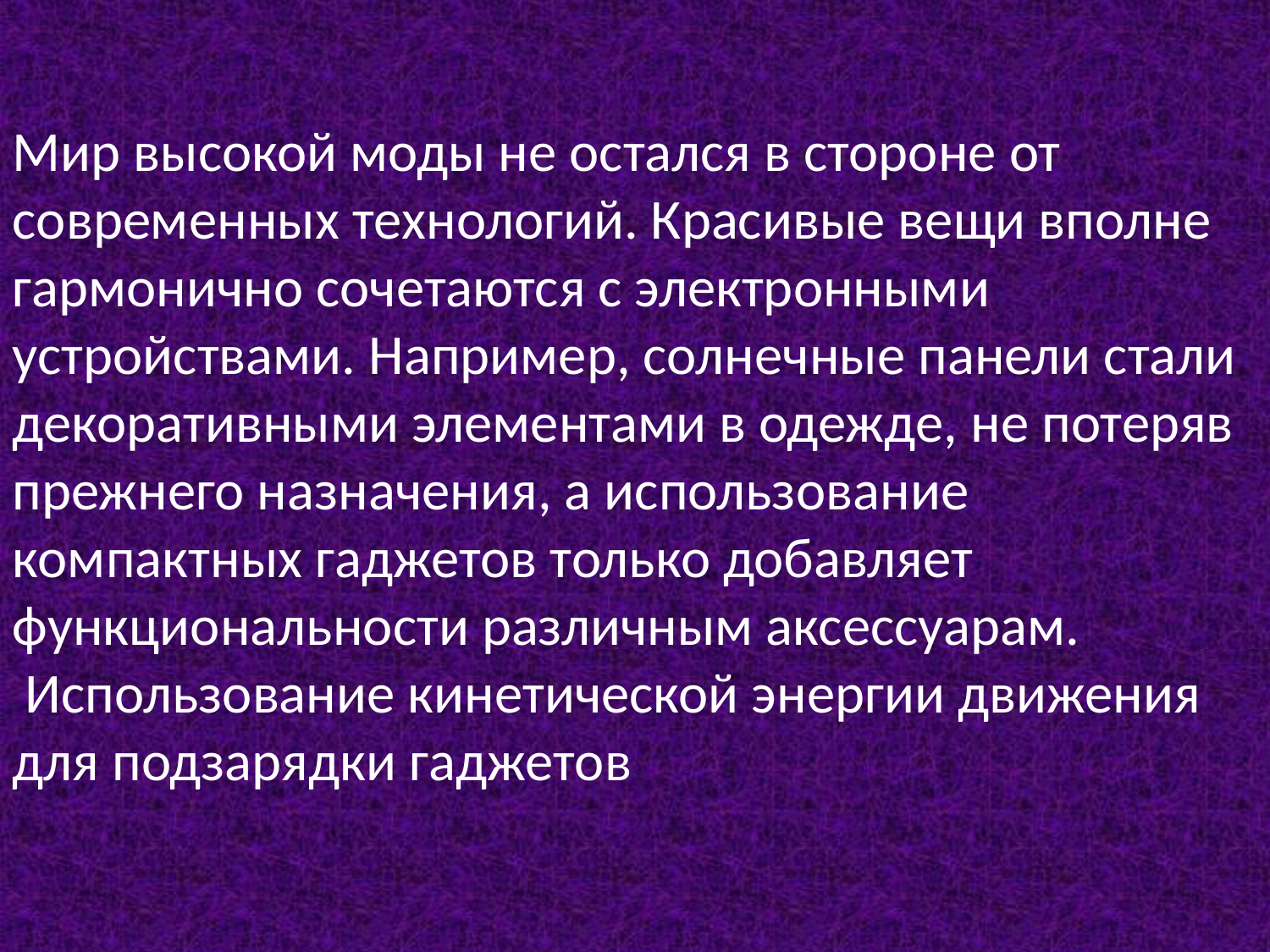

Мир высокой моды не остался в стороне от современных технологий. Красивые вещи вполне гармонично сочетаются с электронными устройствами. Например, солнечные панели стали декоративными элементами в одежде, не потеряв прежнего назначения, а использование компактных гаджетов только добавляет функциональности различным аксессуарам.
 Использование кинетической энергии движения для подзарядки гаджетов